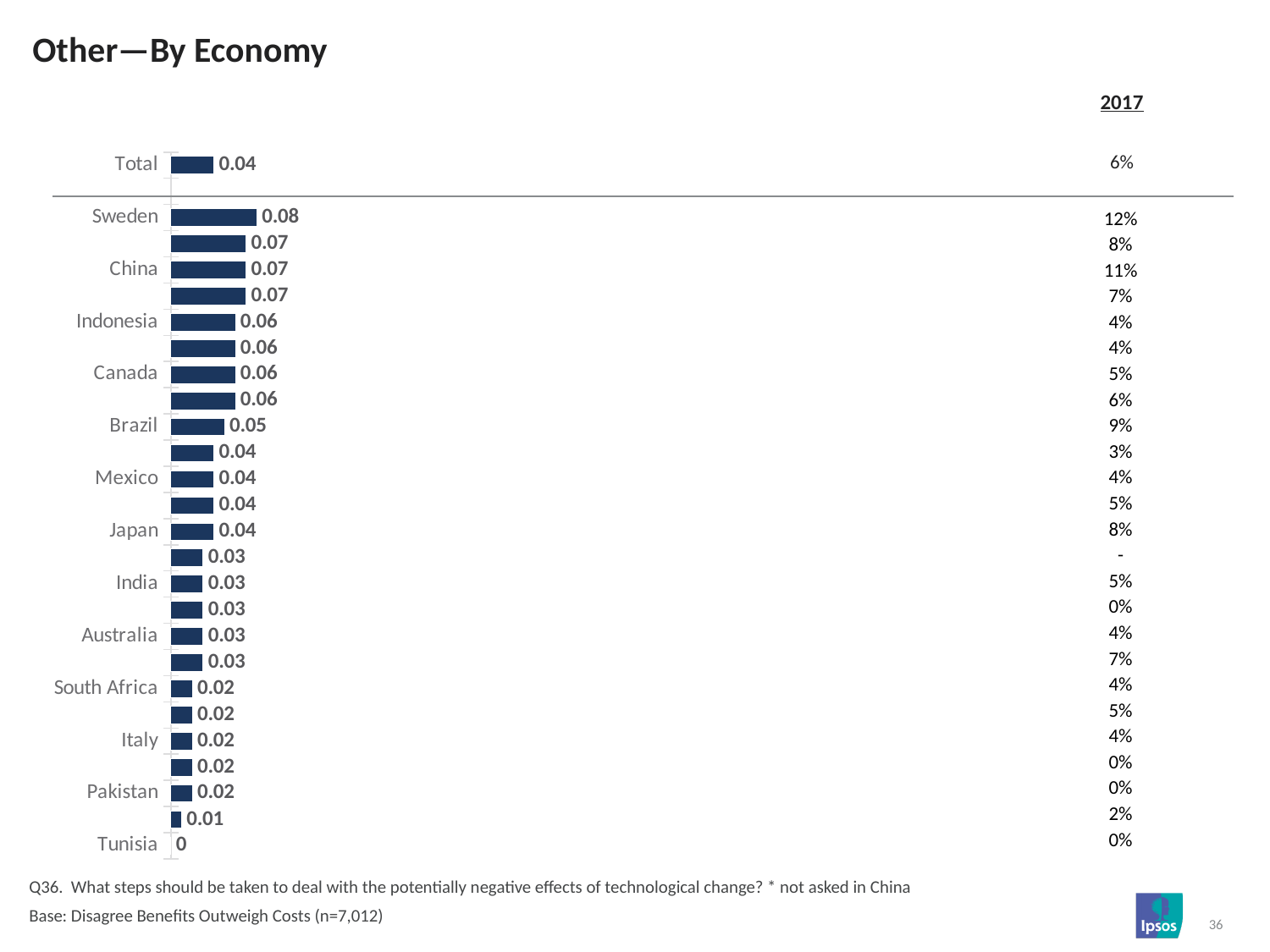

# Other—By Economy
|  |
| --- |
| 2017 |

### Chart

| Category | Column1 |
|---|---|
| Total | 0.04 |
|  | None |
| Sweden | 0.08 |
| United States | 0.07 |
| China | 0.07 |
| Germany | 0.07 |
| Indonesia | 0.06 |
| Turkey | 0.06 |
| Canada | 0.06 |
| Poland | 0.06 |
| Brazil | 0.05 |
| Egypt | 0.04 |
| Mexico | 0.04 |
| Great Britain | 0.04 |
| Japan | 0.04 |
| Russia | 0.03 |
| India | 0.03 |
| Nigeria | 0.03 |
| Australia | 0.03 |
| France | 0.03 |
| South Africa | 0.02 |
| Hong Kong | 0.02 |
| Italy | 0.02 |
| Kenya | 0.02 |
| Pakistan | 0.02 |
| Republic of Korea | 0.01 |
| Tunisia | 0.0 |
6%
| 12% |
| --- |
| 8% |
| 11% |
| 7% |
| 4% |
| 4% |
| 5% |
| 6% |
| 9% |
| 3% |
| 4% |
| 5% |
| 8% |
| - |
| 5% |
| 0% |
| 4% |
| 7% |
| 4% |
| 5% |
| 4% |
| 0% |
| 0% |
| 2% |
| 0% |
Q36.  What steps should be taken to deal with the potentially negative effects of technological change? * not asked in China
Base: Disagree Benefits Outweigh Costs (n=7,012)